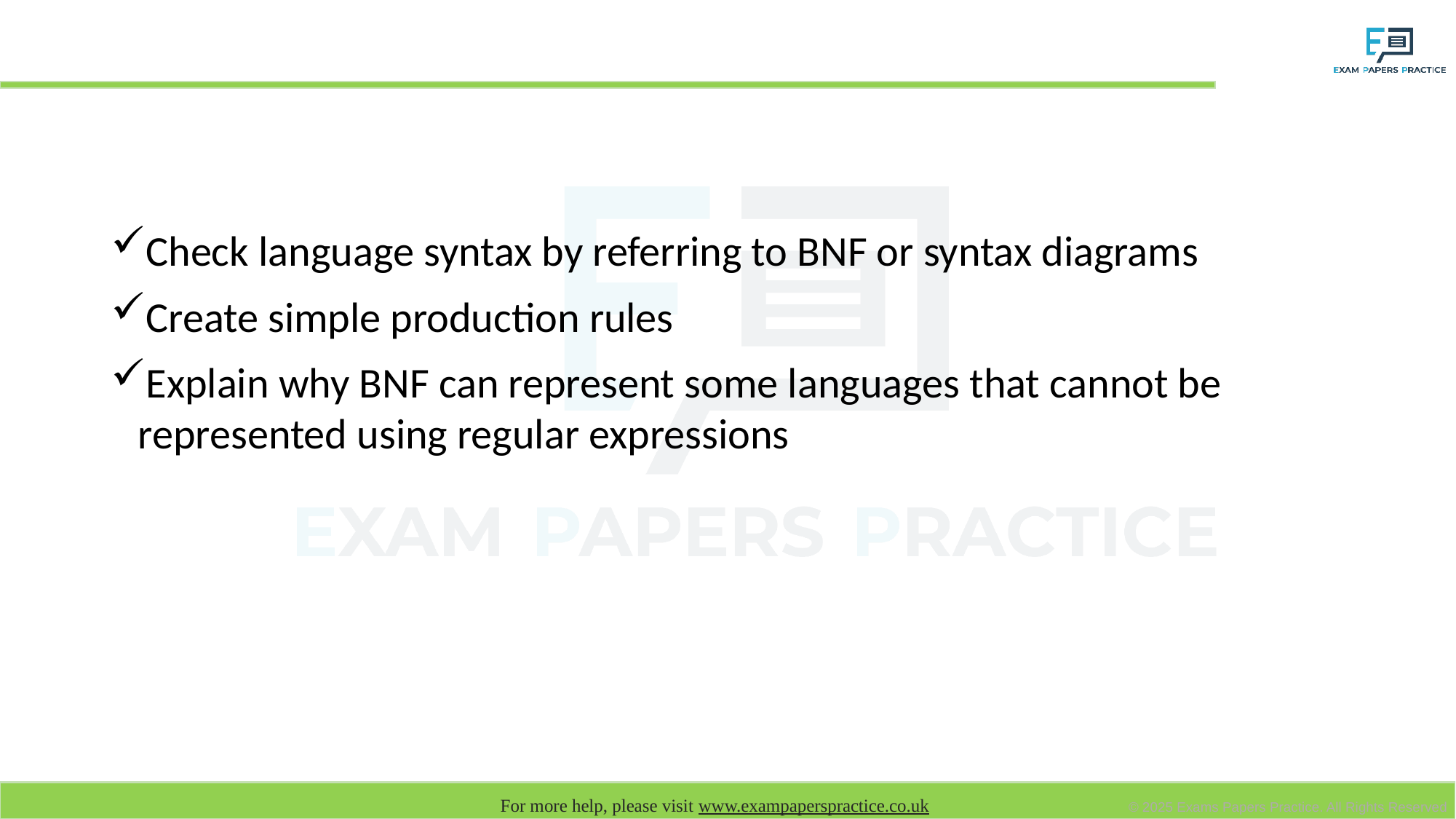

# Learning objectives
Check language syntax by referring to BNF or syntax diagrams
Create simple production rules
Explain why BNF can represent some languages that cannot be represented using regular expressions